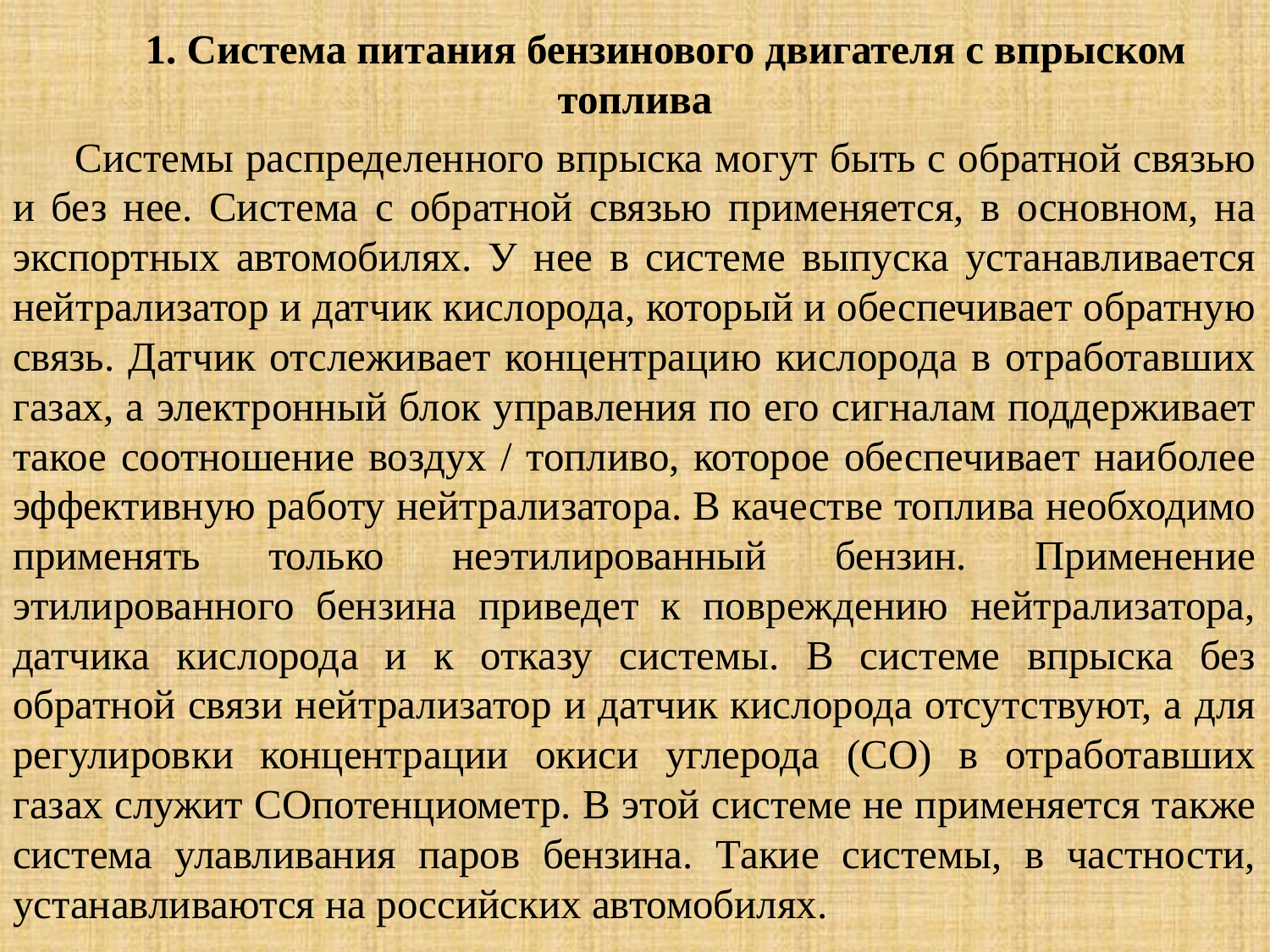

1. Система питания бензинового двигателя с впрыском топлива
Системы распределенного впрыска могут быть с обратной связью и без нее. Система с обратной связью применяется, в основном, на экспортных автомобилях. У нее в системе выпуска устанавливается нейтрализатор и датчик кислорода, который и обеспечивает обратную связь. Датчик отслеживает концентрацию кислорода в отработавших газах, а электронный блок управления по его сигналам поддерживает такое соотношение воздух / топливо, которое обеспечивает наиболее эффективную работу нейтрализатора. В качестве топлива необходимо применять только неэтилированный бензин. Применение этилированного бензина приведет к повреждению нейтрализатора, датчика кислорода и к отказу системы. В системе впрыска без обратной связи нейтрализатор и датчик кислорода отсутствуют, а для регулировки концентрации окиси углерода (СО) в отработавших газах служит СОпотенциометр. В этой системе не применяется также система улавливания паров бензина. Такие системы, в частности, устанавливаются на российских автомобилях.